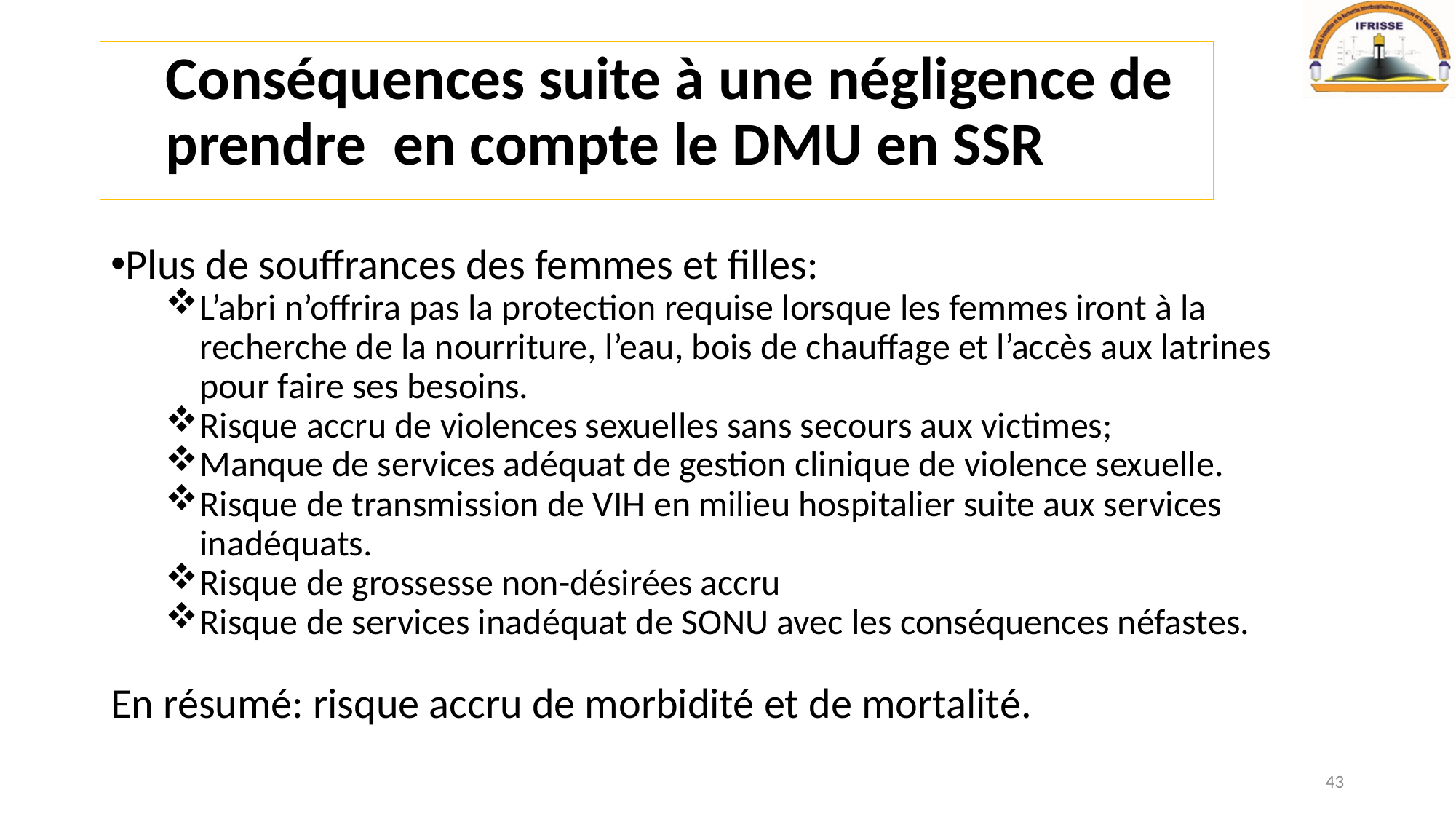

# Conséquences suite à une négligence de prendre  en compte le DMU en SSR
Plus de souffrances des femmes et filles:
L’abri n’offrira pas la protection requise lorsque les femmes iront à la recherche de la nourriture, l’eau, bois de chauffage et l’accès aux latrines pour faire ses besoins.
Risque accru de violences sexuelles sans secours aux victimes;
Manque de services adéquat de gestion clinique de violence sexuelle.
Risque de transmission de VIH en milieu hospitalier suite aux services inadéquats.
Risque de grossesse non-désirées accru
Risque de services inadéquat de SONU avec les conséquences néfastes.

En résumé: risque accru de morbidité et de mortalité.

43